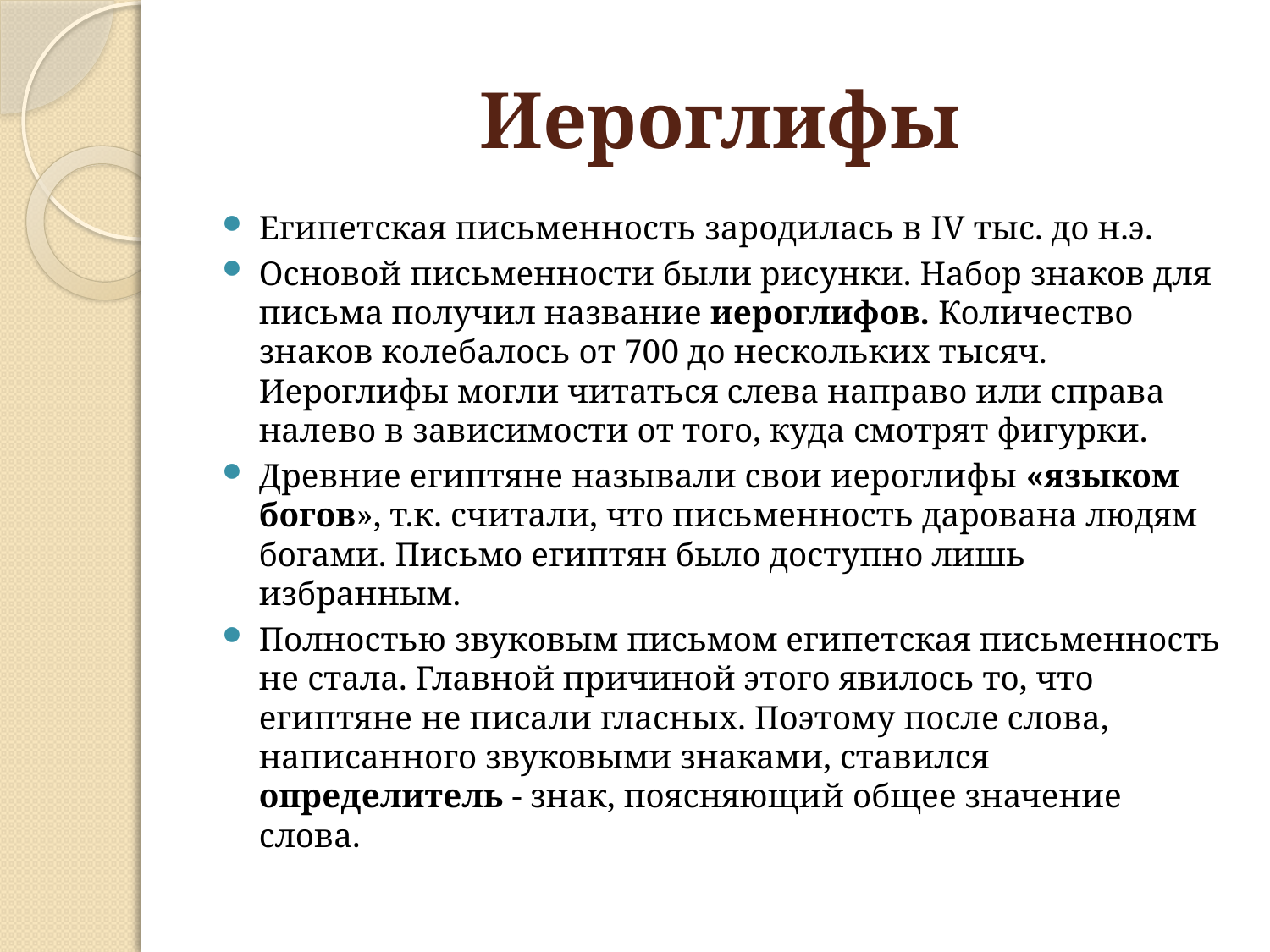

# Иероглифы
Египетская письменность зародилась в IV тыс. до н.э.
Основой письменности были рисунки. Набор знаков для письма получил название иероглифов. Количество знаков колебалось от 700 до нескольких тысяч. Иероглифы могли читаться слева направо или справа налево в зависимости от того, куда смотрят фигурки.
Древние египтяне называли свои иероглифы «языком богов», т.к. считали, что письменность дарована людям богами. Письмо египтян было доступно лишь избранным.
Полностью звуковым письмом египетская письменность не стала. Главной причиной этого явилось то, что египтяне не писали гласных. Поэтому после слова, написанного звуковыми знаками, ставился определитель - знак, поясняющий общее значение слова.